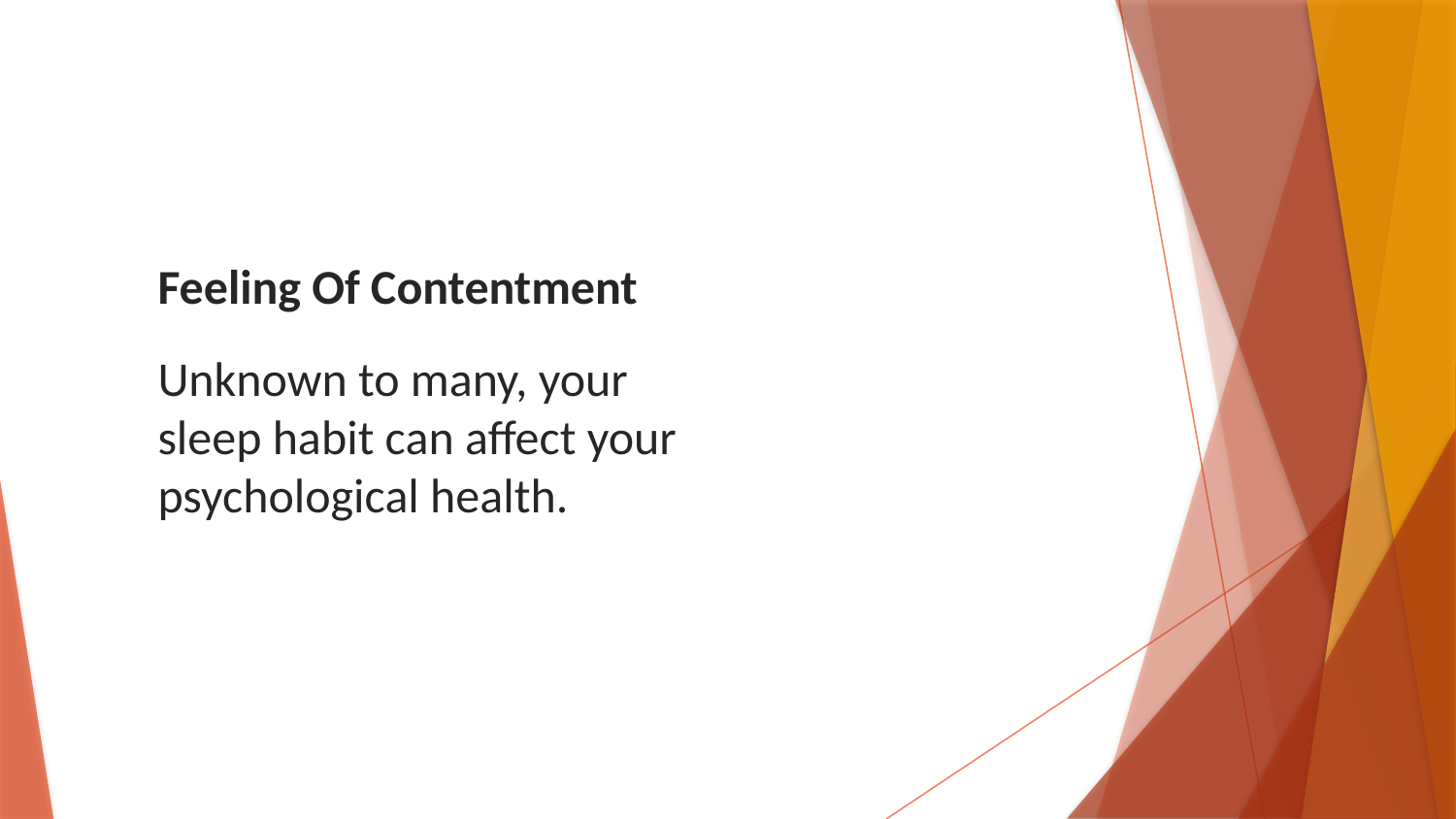

Feeling Of Contentment
Unknown to many, your sleep habit can affect your psychological health.